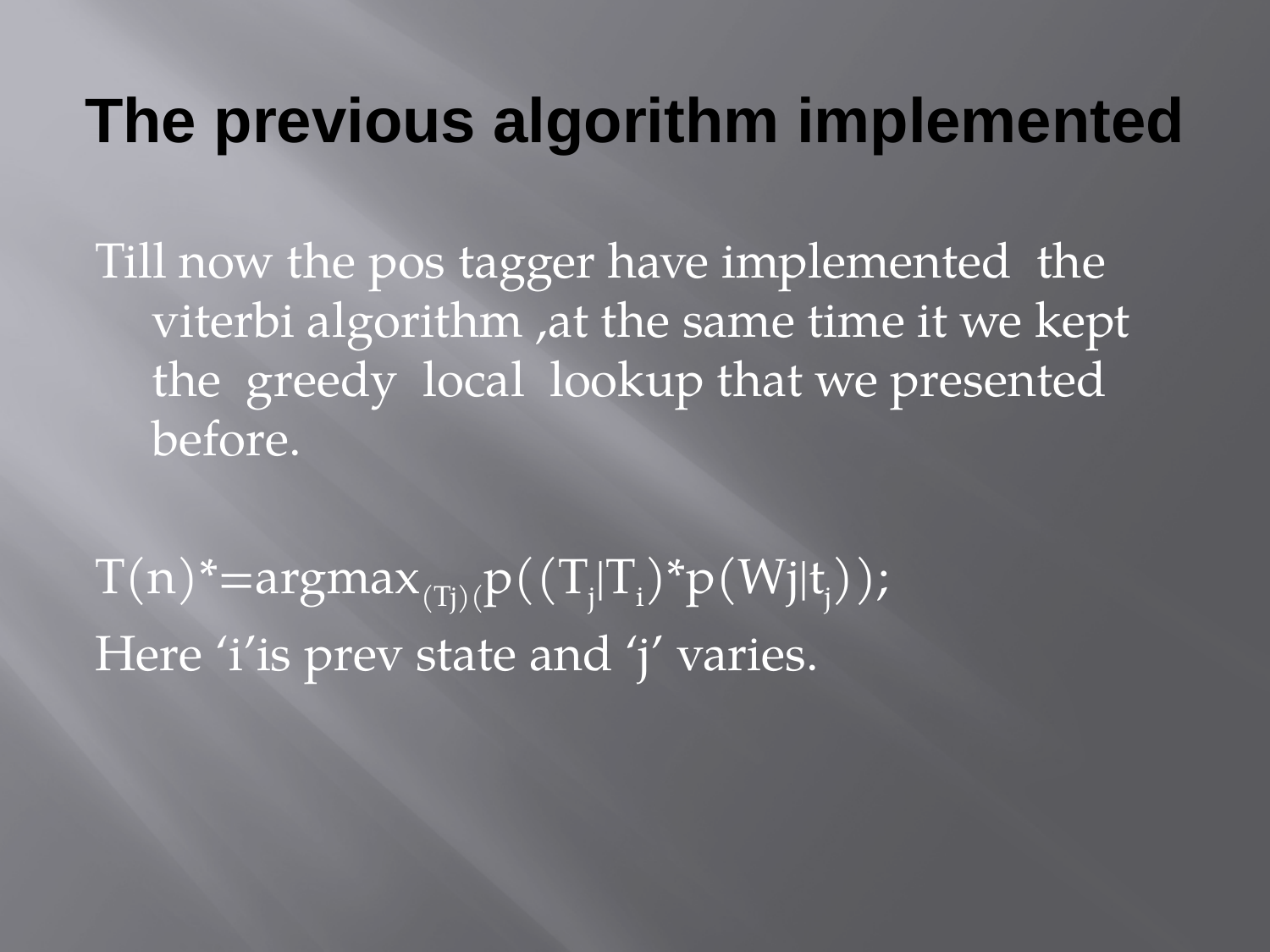

# The previous algorithm implemented
Till now the pos tagger have implemented  the viterbi algorithm ,at the same time it we kept the  greedy  local  lookup that we presented before.

T(n)*=argmax(Tj)(p((Tj|Ti)*p(Wj|tj));
Here ‘i’is prev state and ‘j’ varies.